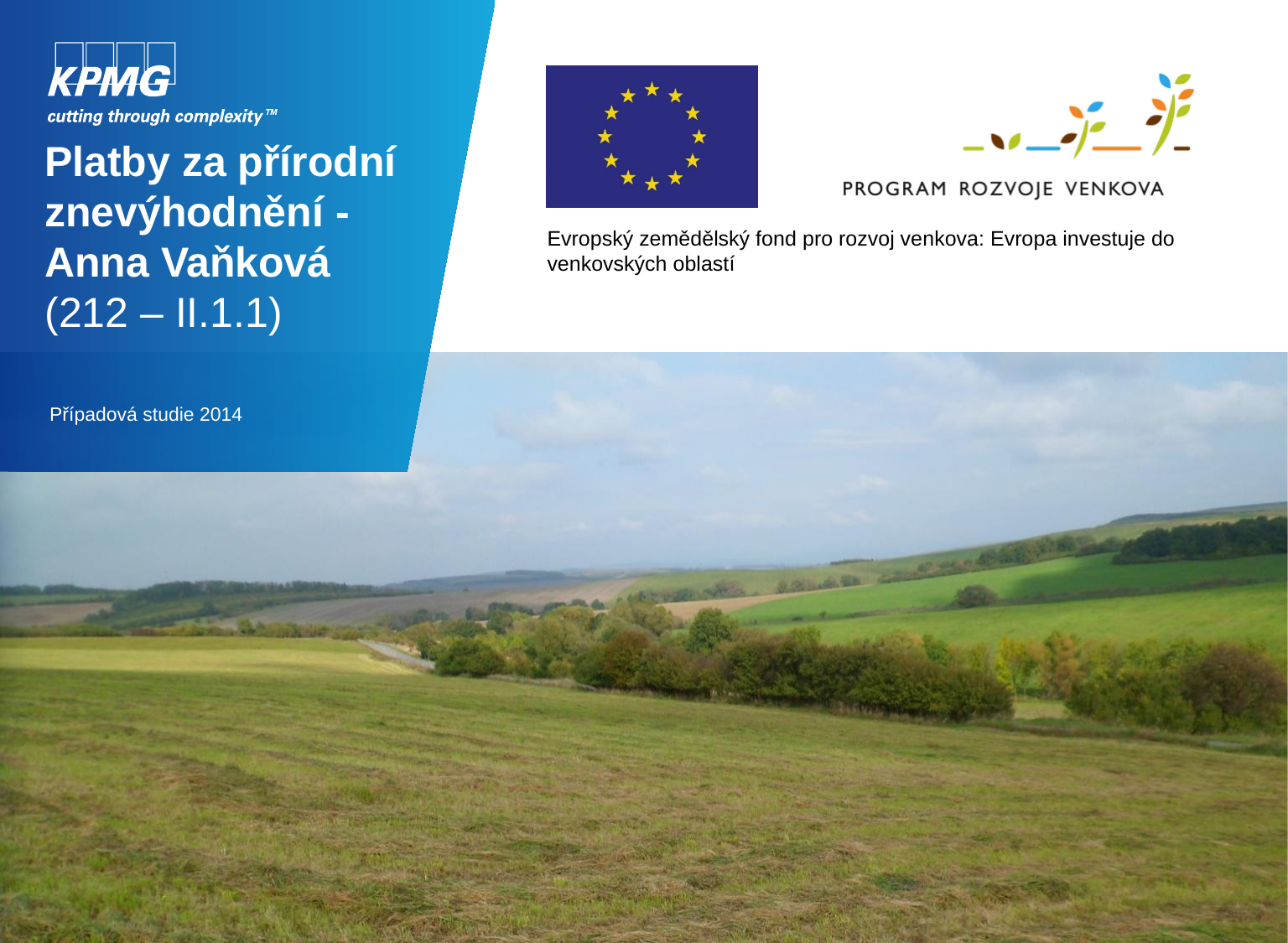

# Platby za přírodní znevýhodnění - Anna Vaňková (212 – II.1.1)